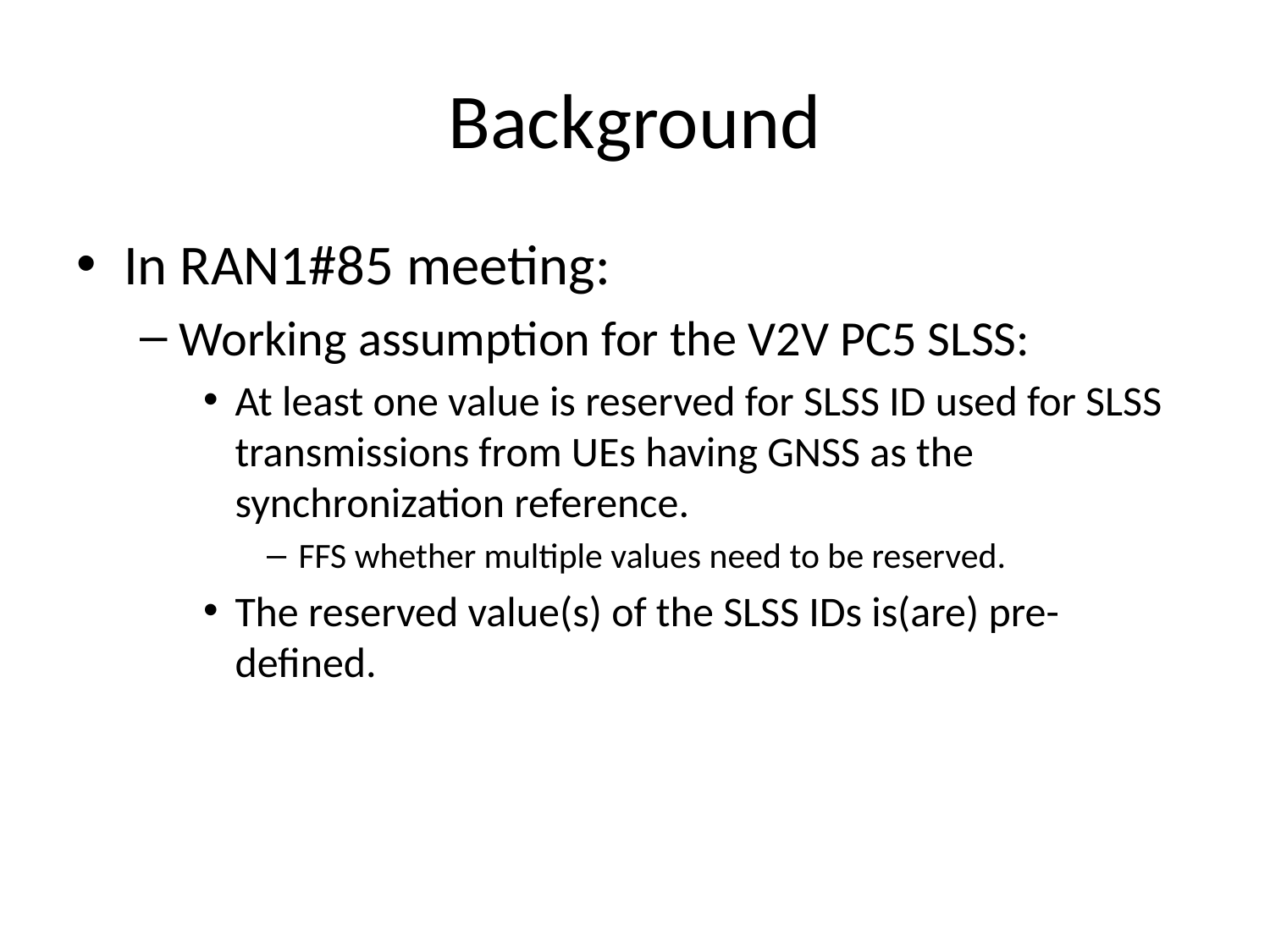

# Background
In RAN1#85 meeting:
Working assumption for the V2V PC5 SLSS:
At least one value is reserved for SLSS ID used for SLSS transmissions from UEs having GNSS as the synchronization reference.
FFS whether multiple values need to be reserved.
The reserved value(s) of the SLSS IDs is(are) pre-defined.